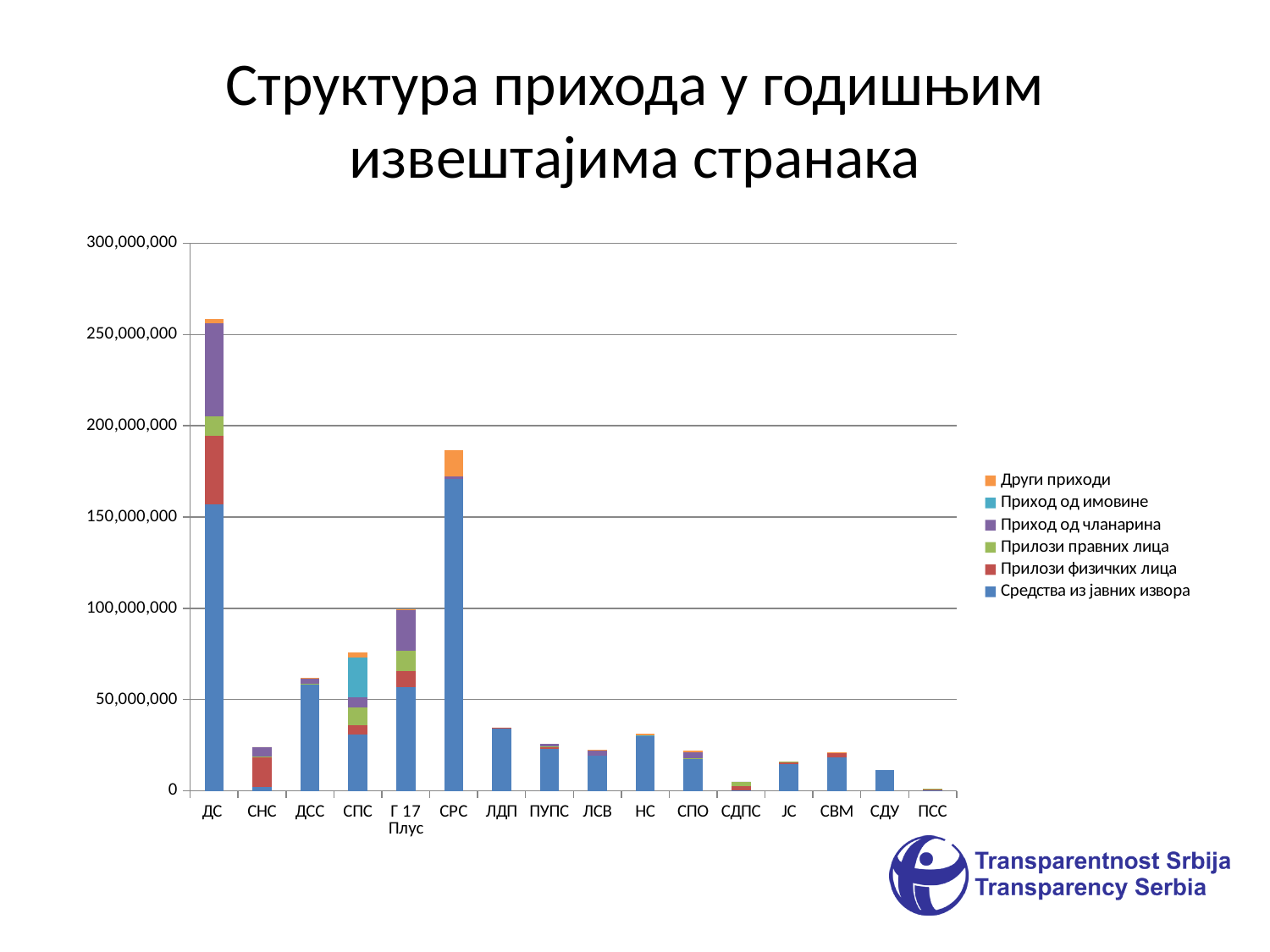

# Структура прихода у годишњим извештајима странака

### Chart

| Category | Средства из јавних извора | Прилози физичких лица | Прилози правних лица | Приход од чланарина | Приход од имовине | Други приходи |
|---|---|---|---|---|---|---|
| ДС  | 156879332.0 | 37513650.0 | 10829540.0 | 51132879.0 | 0.0 | 2244688.0 |
| СНС | 1973530.0 | 16448658.0 | 390000.0 | 5071200.0 | 0.0 | 1534.0 |
| ДСС | 58369899.0 | 240924.0 | 10000.0 | 3330205.0 | 0.0 | 58688.0 |
| СПС | 30921446.0 | 4790000.0 | 10080000.0 | 5606987.0 | 21693486.0 | 2638977.0 |
| Г 17 Плус | 56642290.0 | 8764500.0 | 11088123.0 | 22312350.0 | 0.0 | 627117.0 |
| СРС | 170943724.0 | 0.0 | 0.0 | 1500000.0 | 0.0 | 14178765.0 |
| ЛДП | 34621868.0 | 11000.0 | 0.0 | 0.0 | 0.0 | 19148.0 |
| ПУПС | 22849697.0 | 990219.0 | 419835.0 | 1531379.0 | 0.0 | 0.0 |
| ЛСВ | 19267810.0 | 0.0 | 0.0 | 3232359.0 | 2964.0 | 3051.0 |
| НС | 30218550.0 | 68500.0 | 48000.0 | 131488.0 | 98472.0 | 869723.0 |
| СПО | 17974665.0 | 0.0 | 64000.0 | 3074305.0 | 0.0 | 793666.0 |
| СДПС | 279649.59 | 2382407.0 | 2296078.0 | 15000.0 | 0.0 | 0.0 |
| ЈС | 14516502.0 | 1554440.0 | 28500.0 | 0.0 | 0.0 | 3175.0 |
| СВМ | 18505737.0 | 2225858.0 | 0.0 | 0.0 | 0.0 | 298077.0 |
| СДУ | 11166119.0 | 0.0 | 0.0 | 0.0 | 0.0 | 0.0 |
| ПСС | 191413.0 | 618000.0 | 191413.0 | 0.0 | 0.0 | 0.0 |